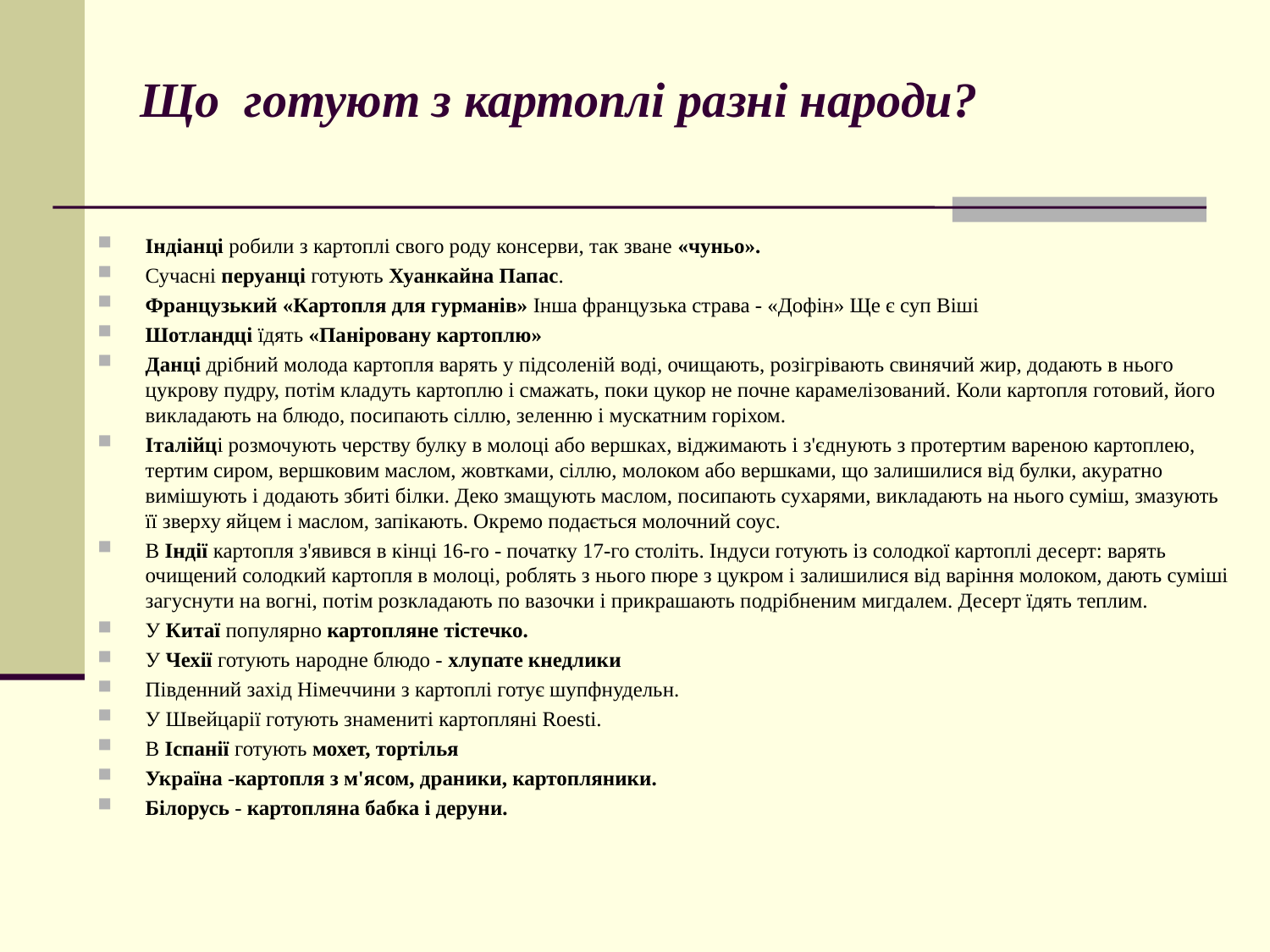

# Що  готуют з картоплі разні народи?
Індіанці робили з картоплі свого роду консерви, так зване «чуньо».
Сучасні перуанці готують Хуанкайна Папас.
Французький «Картопля для гурманів» Інша французька страва - «Дофін» Ще є суп Віші
Шотландці їдять «Паніровану картоплю»
Данці дрібний молода картопля варять у підсоленій воді, очищають, розігрівають свинячий жир, додають в нього цукрову пудру, потім кладуть картоплю і смажать, поки цукор не почне карамелізований. Коли картопля готовий, його викладають на блюдо, посипають сіллю, зеленню і мускатним горіхом.
Італійці розмочують черству булку в молоці або вершках, віджимають і з'єднують з протертим вареною картоплею, тертим сиром, вершковим маслом, жовтками, сіллю, молоком або вершками, що залишилися від булки, акуратно вимішують і додають збиті білки. Деко змащують маслом, посипають сухарями, викладають на нього суміш, змазують її зверху яйцем і маслом, запікають. Окремо подається молочний соус.
В Індії картопля з'явився в кінці 16-го - початку 17-го століть. Індуси готують із солодкої картоплі десерт: варять очищений солодкий картопля в молоці, роблять з нього пюре з цукром і залишилися від варіння молоком, дають суміші загуснути на вогні, потім розкладають по вазочки і прикрашають подрібненим мигдалем. Десерт їдять теплим.
У Китаї популярно картопляне тістечко.
У Чехії готують народне блюдо - хлупате кнедлики
Південний захід Німеччини з картоплі готує шупфнудельн.
У Швейцарії готують знамениті картопляні Roesti.
В Іспанії готують мохет, тортілья
Україна -картопля з м'ясом, драники, картопляники.
Білорусь - картопляна бабка і деруни.